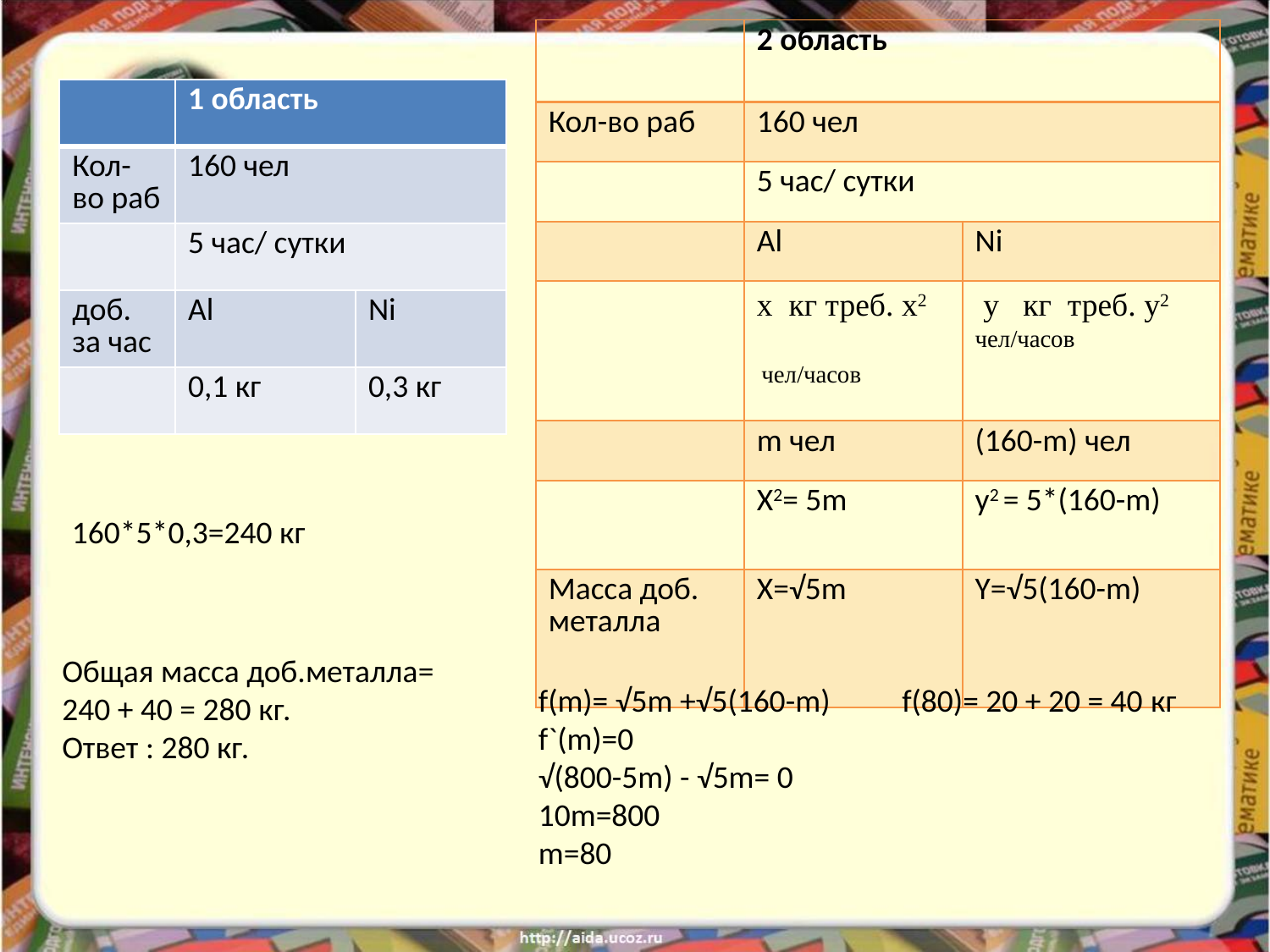

|  | 2 область |  |
| --- | --- | --- |
| Кол-во раб | 160 чел |  |
|  | 5 час/ сутки |  |
|  | Al | Ni |
|  | x кг треб. x2 чел/часов | у кг треб. y2 чел/часов |
|  | m чел | (160-m) чел |
|  | X2= 5m | y2 = 5\*(160-m) |
| Масса доб. металла | X=√5m | Y=√5(160-m) |
|  | 1 область |  |
| --- | --- | --- |
| Кол-во раб | 160 чел |  |
|  | 5 час/ сутки |  |
| доб. за час | Al | Ni |
|  | 0,1 кг | 0,3 кг |
160*5*0,3=240 кг
Общая масса доб.металла= 240 + 40 = 280 кг.
Ответ : 280 кг.
f(m)= √5m +√5(160-m)          f(80)= 20 + 20 = 40 кг
f`(m)=0
√(800-5m) - √5m= 0
10m=800
m=80